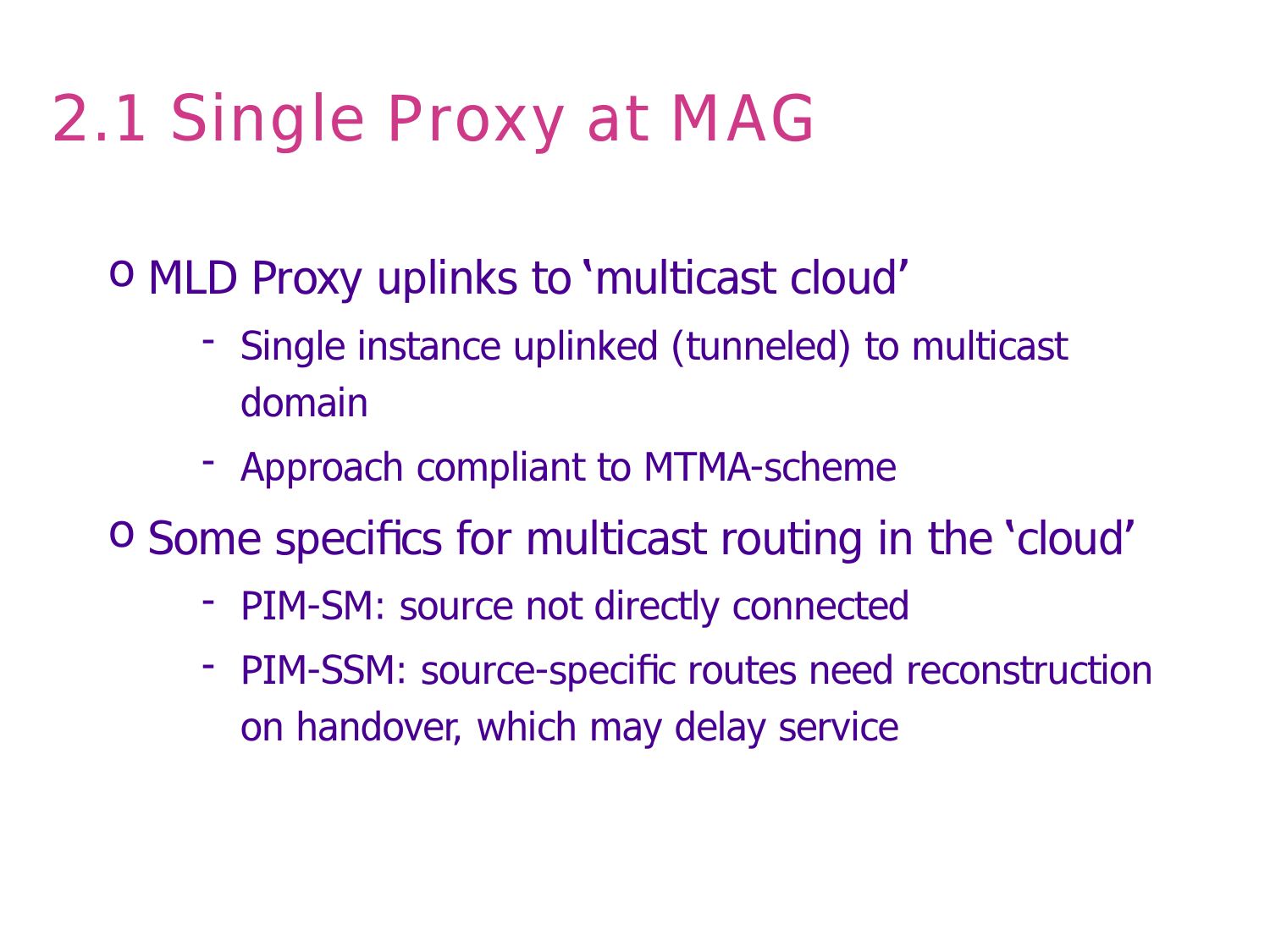

# 2.1 Single Proxy at MAG
MLD Proxy uplinks to ‘multicast cloud’
Single instance uplinked (tunneled) to multicast domain
Approach compliant to MTMA-scheme
Some specifics for multicast routing in the ‘cloud’
PIM-SM: source not directly connected
PIM-SSM: source-specific routes need reconstruction on handover, which may delay service